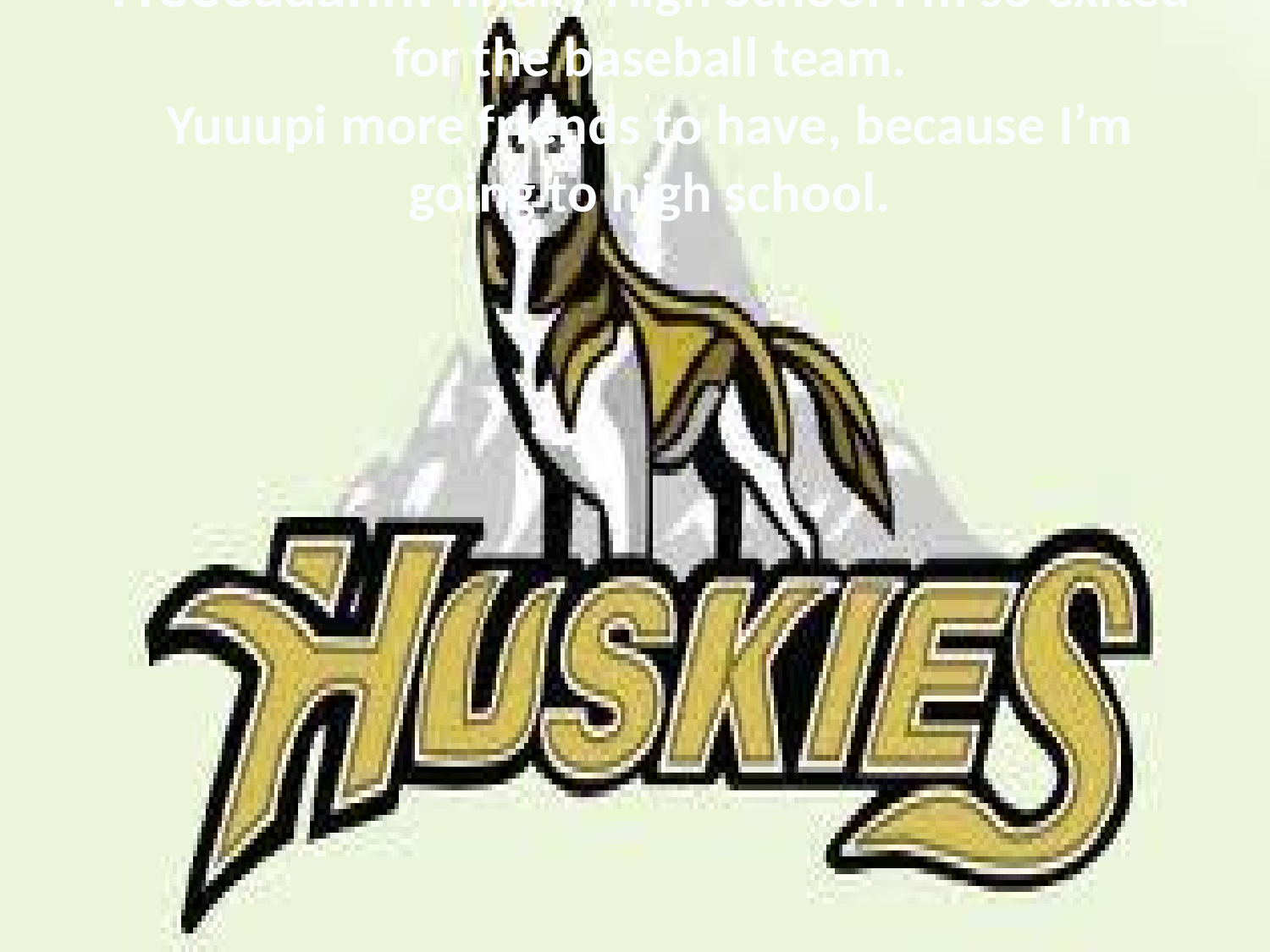

# !Yeeeaaahh! finally High School I’m so exited for the baseball team. Yuuupi more friends to have, because I’m going to high school.